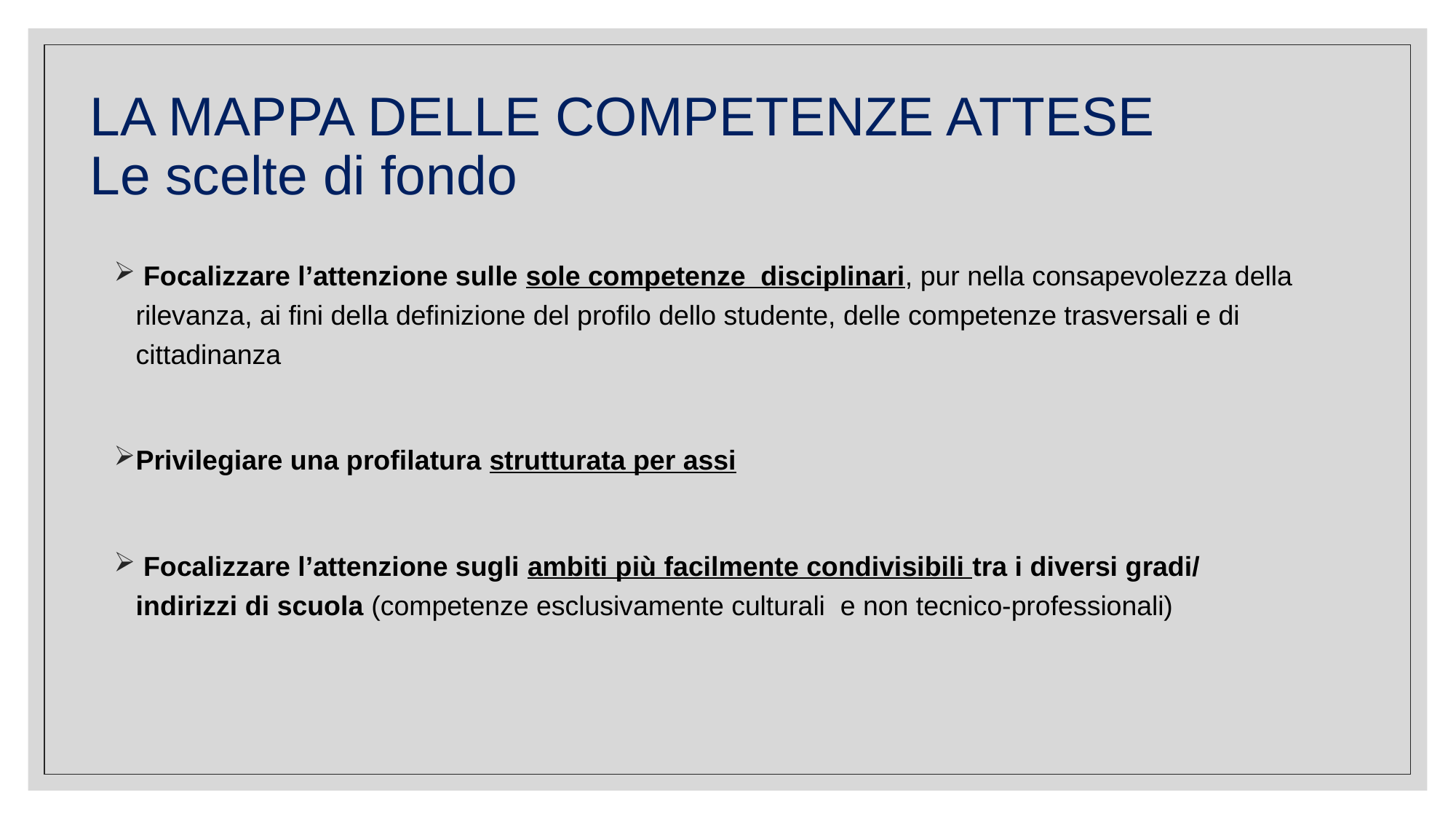

LA MAPPA DELLE COMPETENZE ATTESE
Le scelte di fondo
 Focalizzare l’attenzione sulle sole competenze  disciplinari, pur nella consapevolezza della rilevanza, ai fini della definizione del profilo dello studente, delle competenze trasversali e di cittadinanza

Privilegiare una profilatura strutturata per assi

 Focalizzare l’attenzione sugli ambiti più facilmente condivisibili tra i diversi gradi/ indirizzi di scuola (competenze esclusivamente culturali  e non tecnico-professionali)